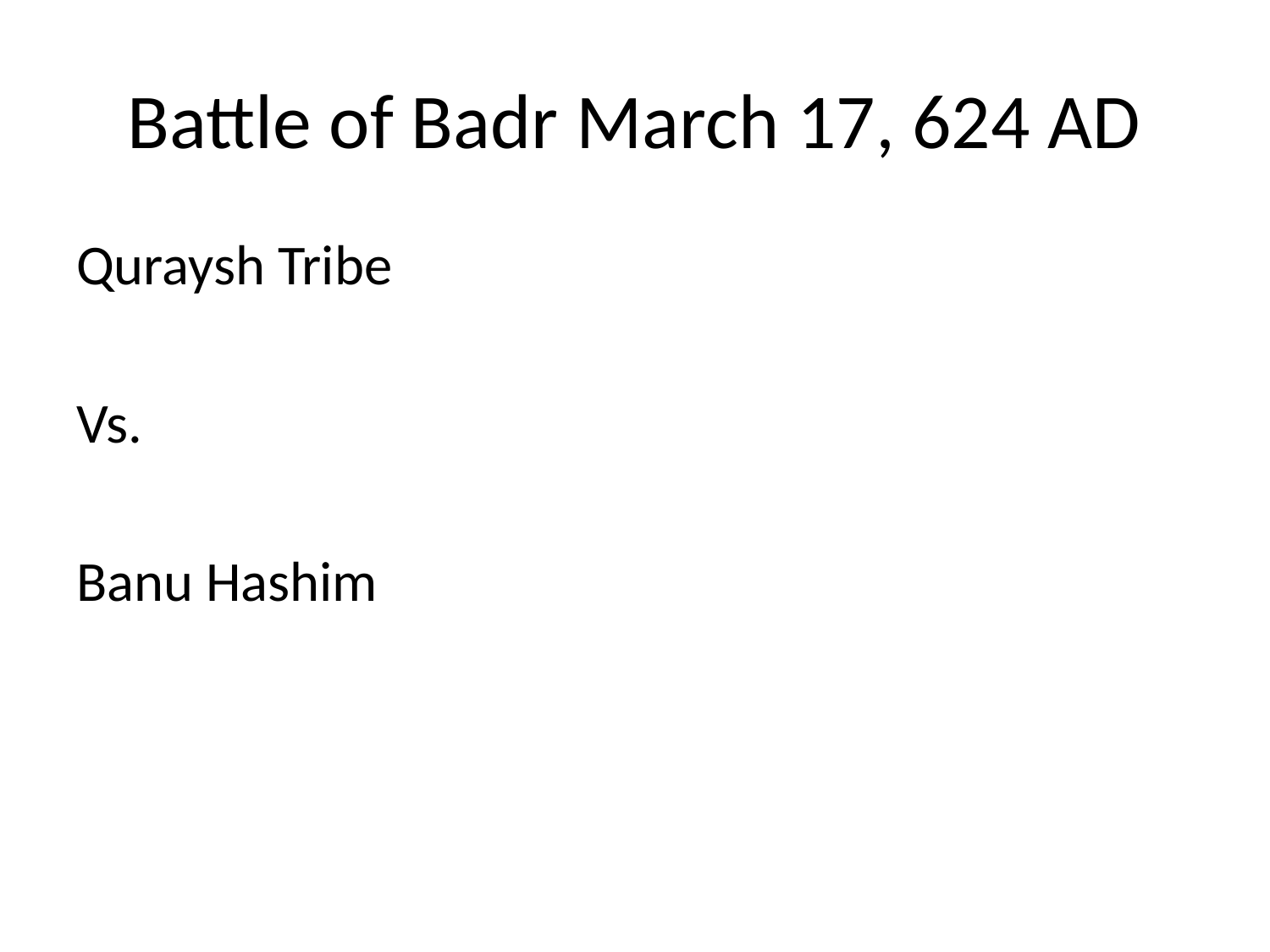

# Battle of Badr March 17, 624 AD
Quraysh Tribe

Vs.

Banu Hashim